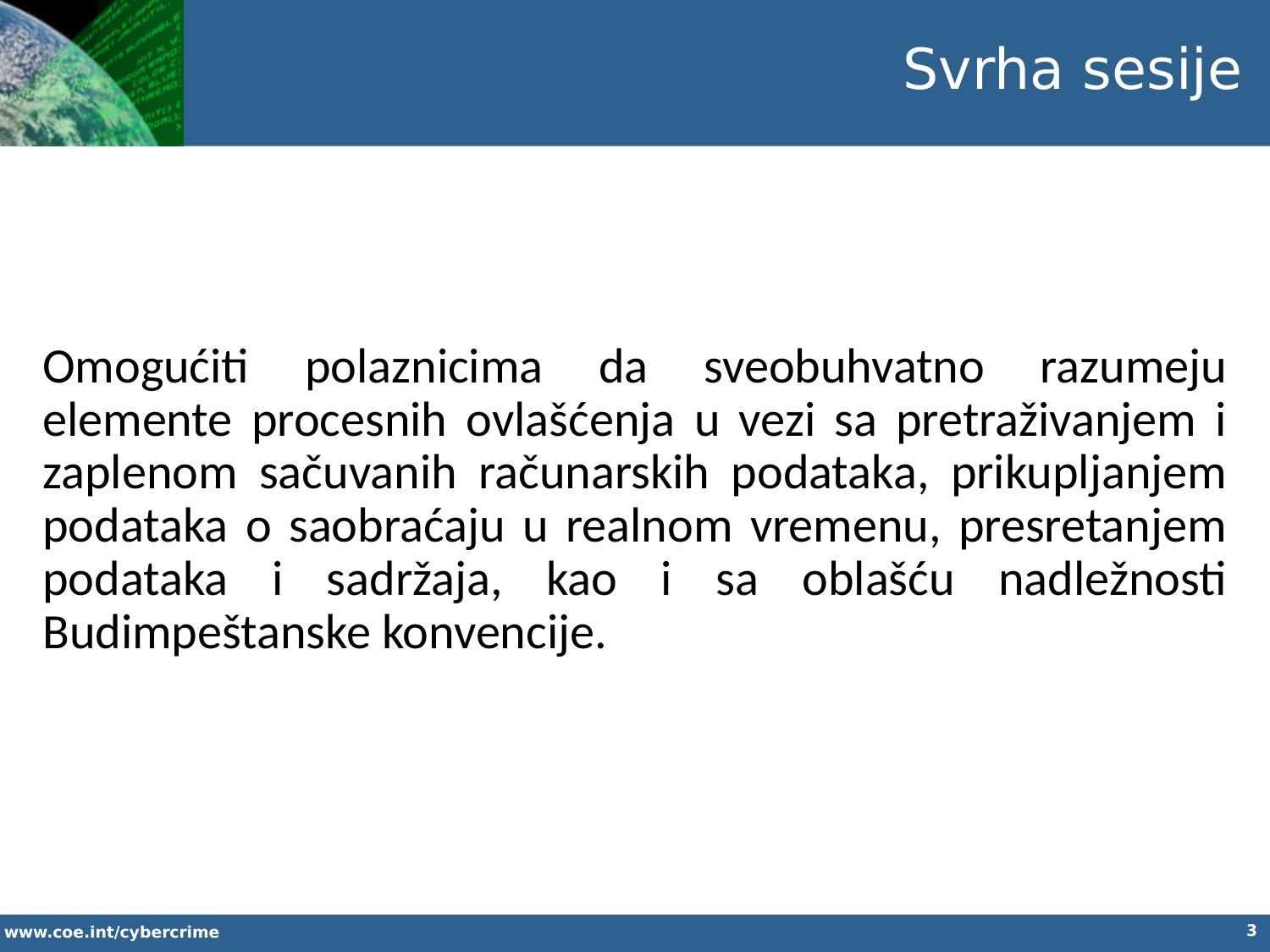

Svrha sesije
Omogućiti polaznicima da sveobuhvatno razumeju elemente procesnih ovlašćenja u vezi sa pretraživanjem i zaplenom sačuvanih računarskih podataka, prikupljanjem podataka o saobraćaju u realnom vremenu, presretanjem podataka i sadržaja, kao i sa oblašću nadležnosti Budimpeštanske konvencije.